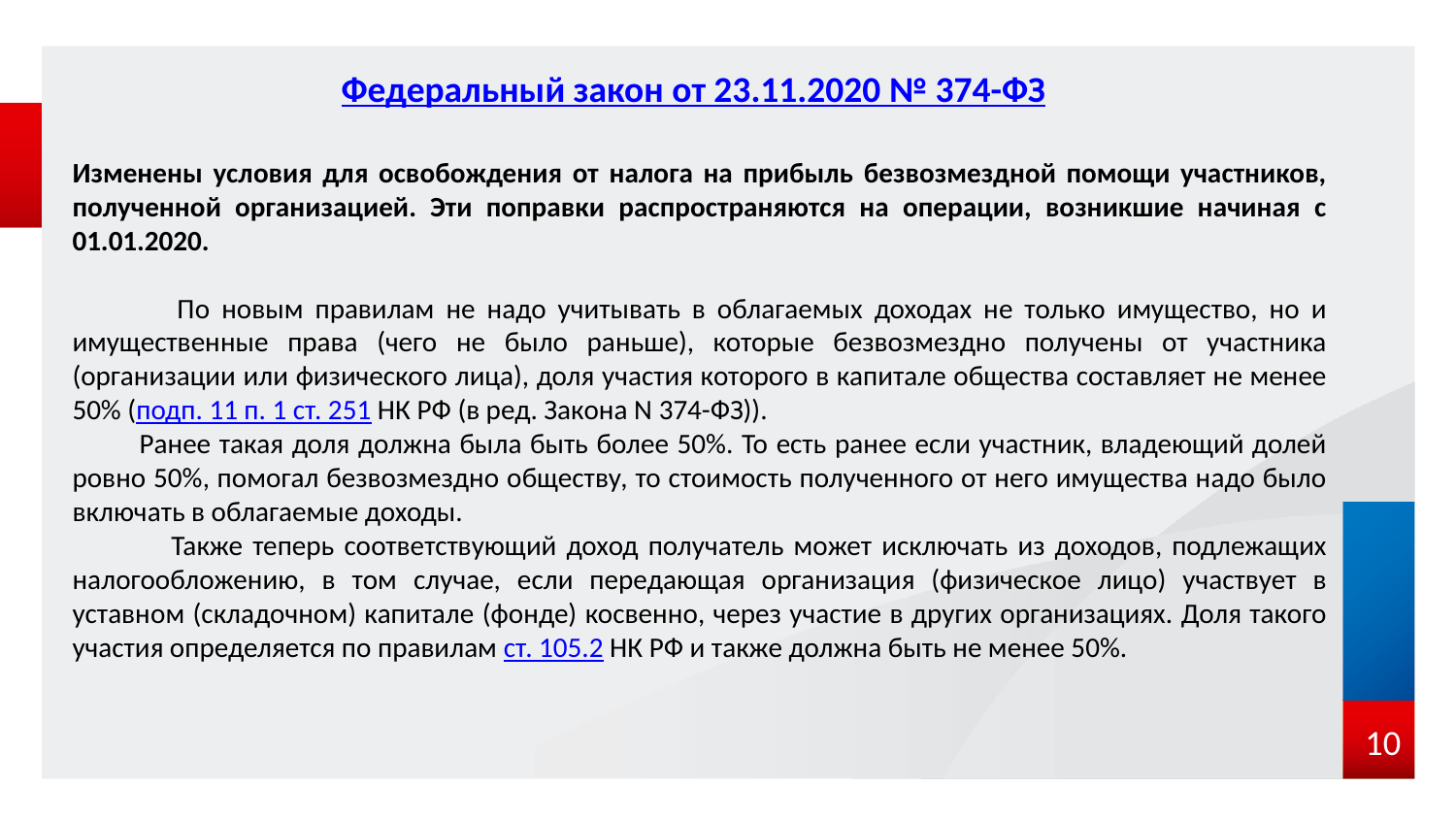

Федеральный закон от 23.11.2020 № 374-ФЗ
Изменены условия для освобождения от налога на прибыль безвозмездной помощи участников, полученной организацией. Эти поправки распространяются на операции, возникшие начиная с 01.01.2020.

         По новым правилам не надо учитывать в облагаемых доходах не только имущество, но и имущественные права (чего не было раньше), которые безвозмездно получены от участника (организации или физического лица), доля участия которого в капитале общества составляет не менее 50% (подп. 11 п. 1 ст. 251 НК РФ (в ред. Закона N 374-ФЗ)).
        Ранее такая доля должна была быть более 50%. То есть ранее если участник, владеющий долей ровно 50%, помогал безвозмездно обществу, то стоимость полученного от него имущества надо было включать в облагаемые доходы.
          Также теперь соответствующий доход получатель может исключать из доходов, подлежащих налогообложению, в том случае, если передающая организация (физическое лицо) участвует в уставном (складочном) капитале (фонде) косвенно, через участие в других организациях. Доля такого участия определяется по правилам ст. 105.2 НК РФ и также должна быть не менее 50%.

 10